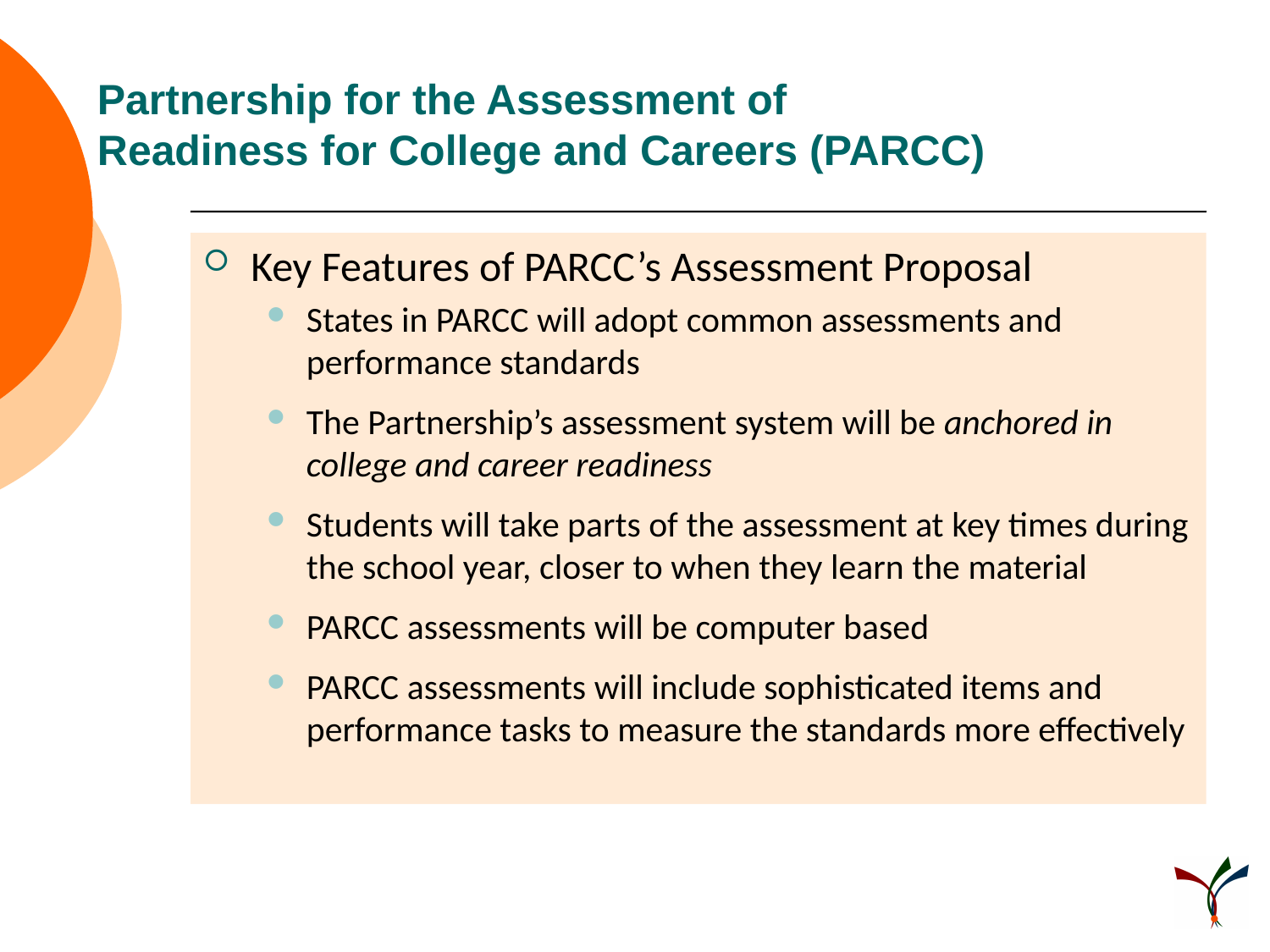

# Partnership for the Assessment of Readiness for College and Careers (PARCC)
Key Features of PARCC’s Assessment Proposal
States in PARCC will adopt common assessments and performance standards
The Partnership’s assessment system will be anchored in college and career readiness
Students will take parts of the assessment at key times during the school year, closer to when they learn the material
PARCC assessments will be computer based
PARCC assessments will include sophisticated items and performance tasks to measure the standards more effectively